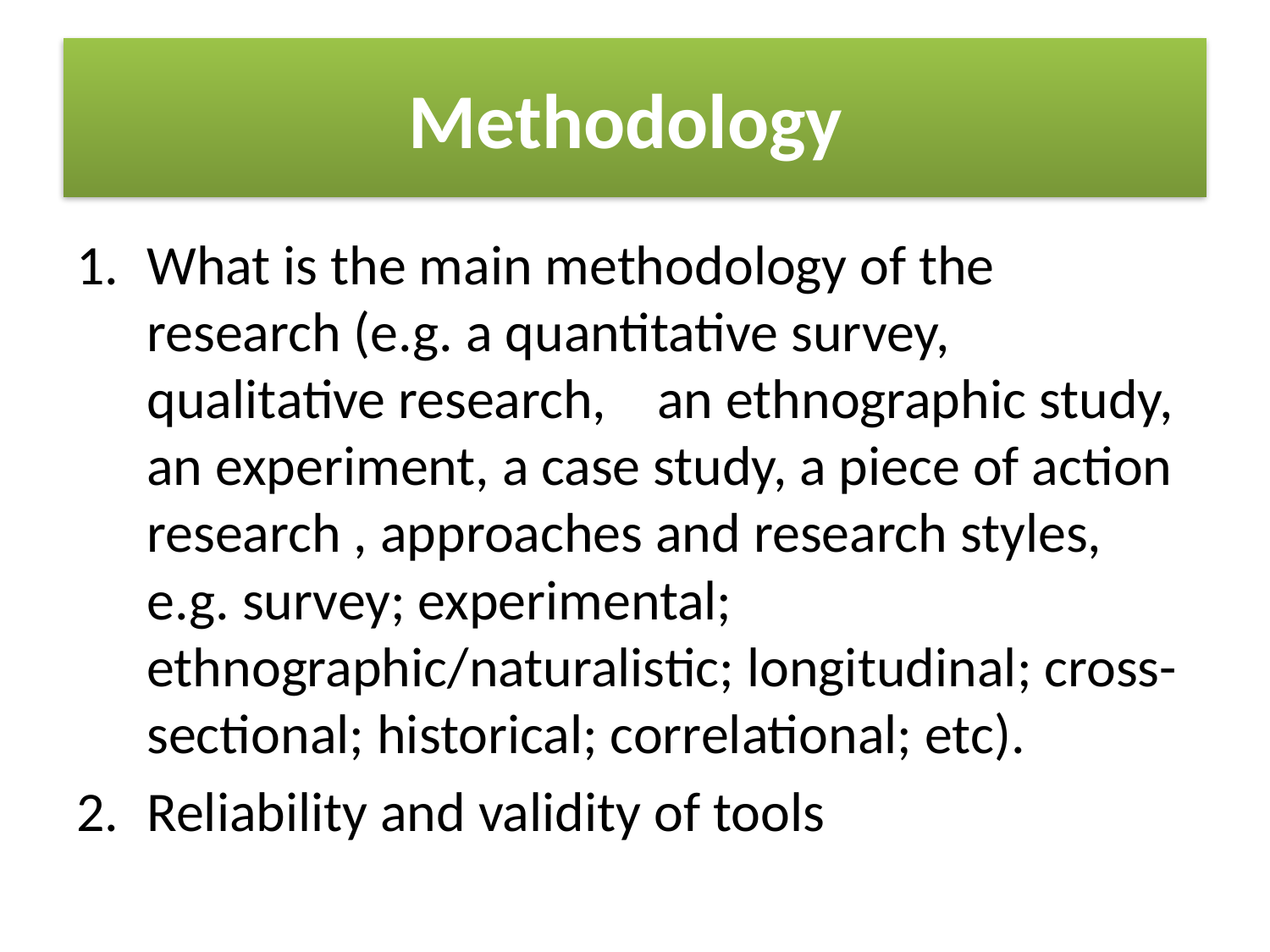

# Methodology
What is the main methodology of the research (e.g. a quantitative survey, qualitative research,    an ethnographic study, an experiment, a case study, a piece of action research , approaches and research styles, e.g. survey; experimental; ethnographic/naturalistic; longitudinal; cross-sectional; historical; correlational; etc).
Reliability and validity of tools